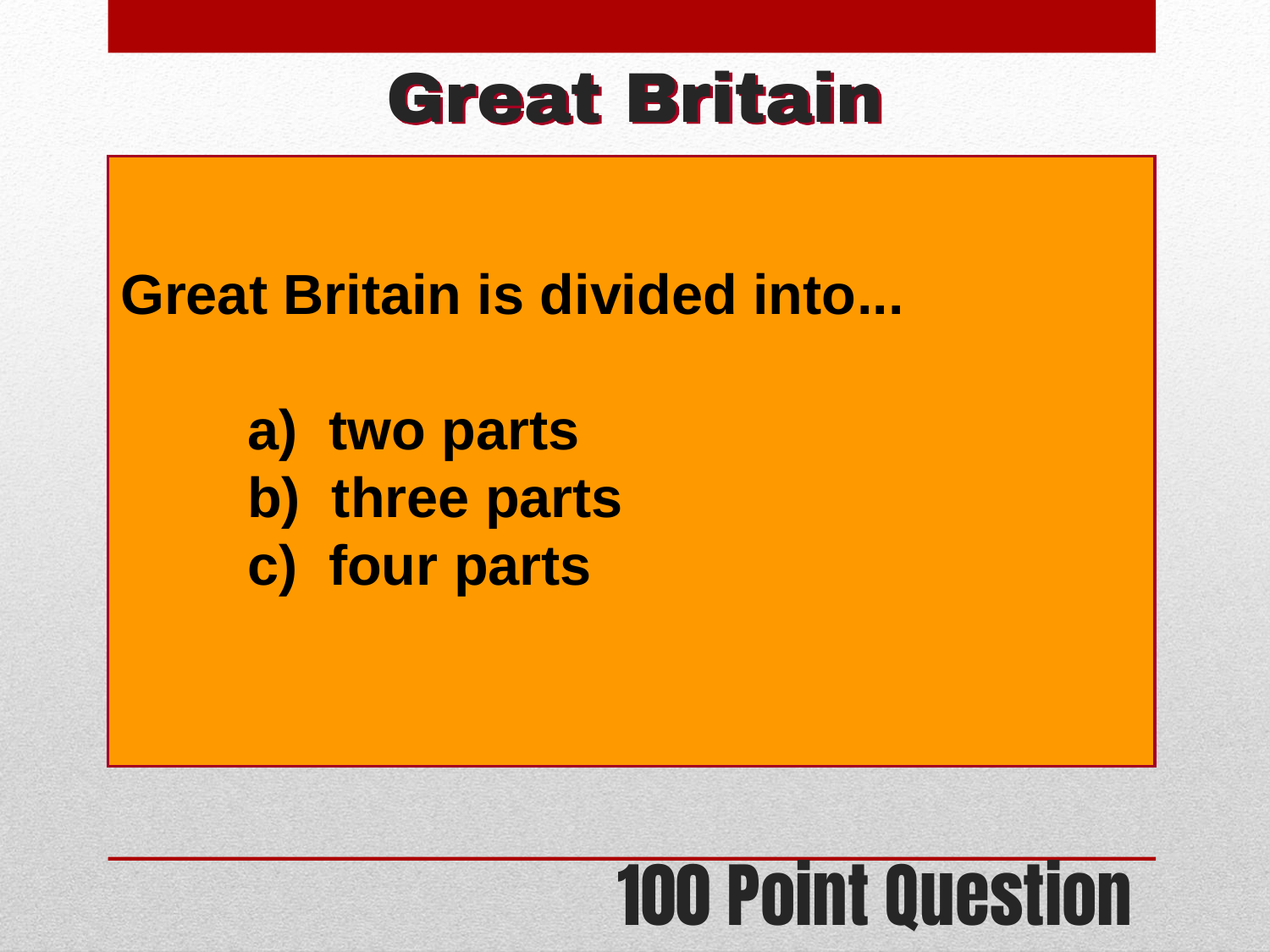

Great Britain
Great Britain is divided into...

	a)  two parts
	b)  three parts
	c)  four parts

100 Point Question